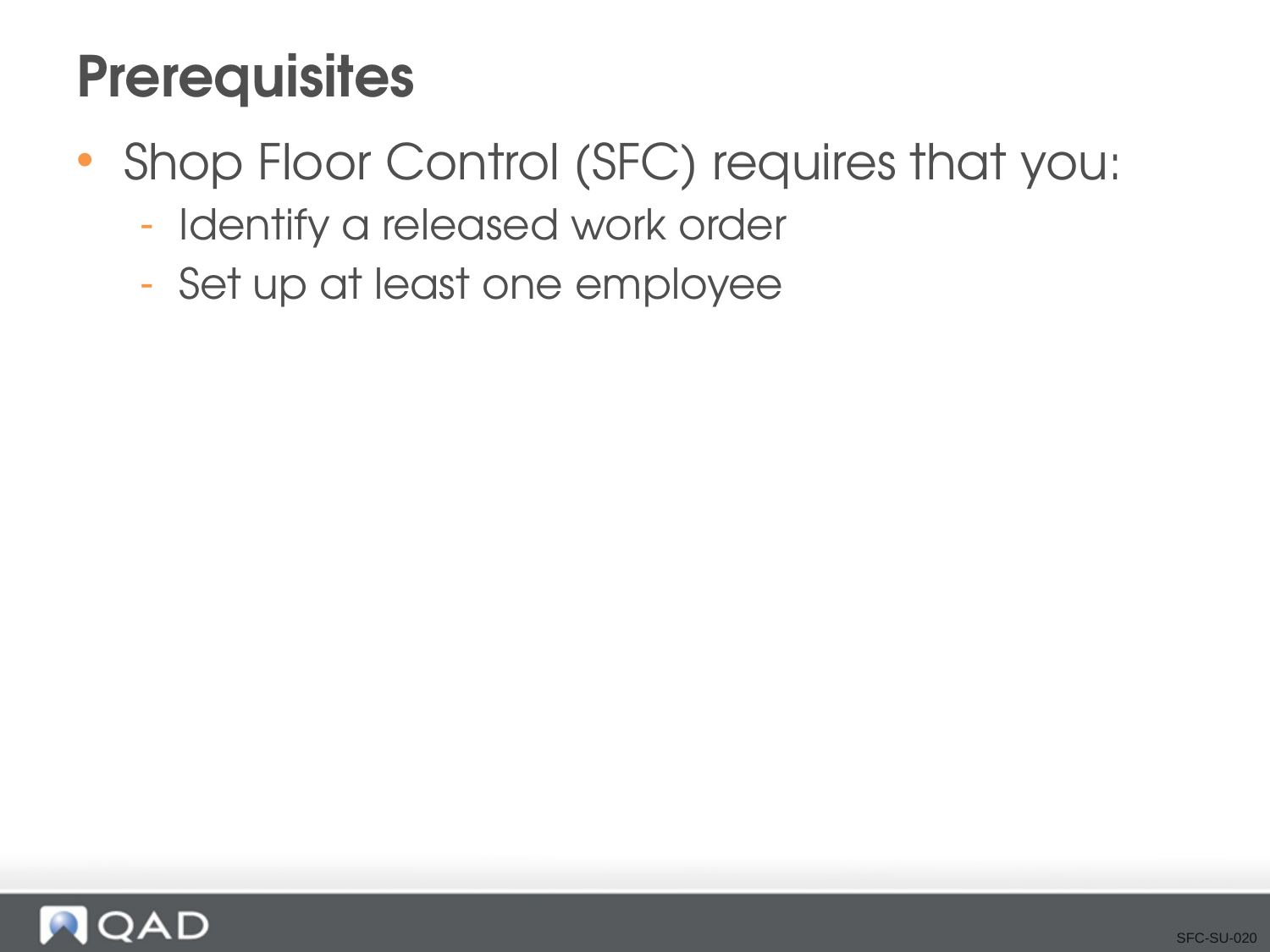

# Prerequisites
Shop Floor Control (SFC) requires that you:
Identify a released work order
Set up at least one employee
SFC-SU-020